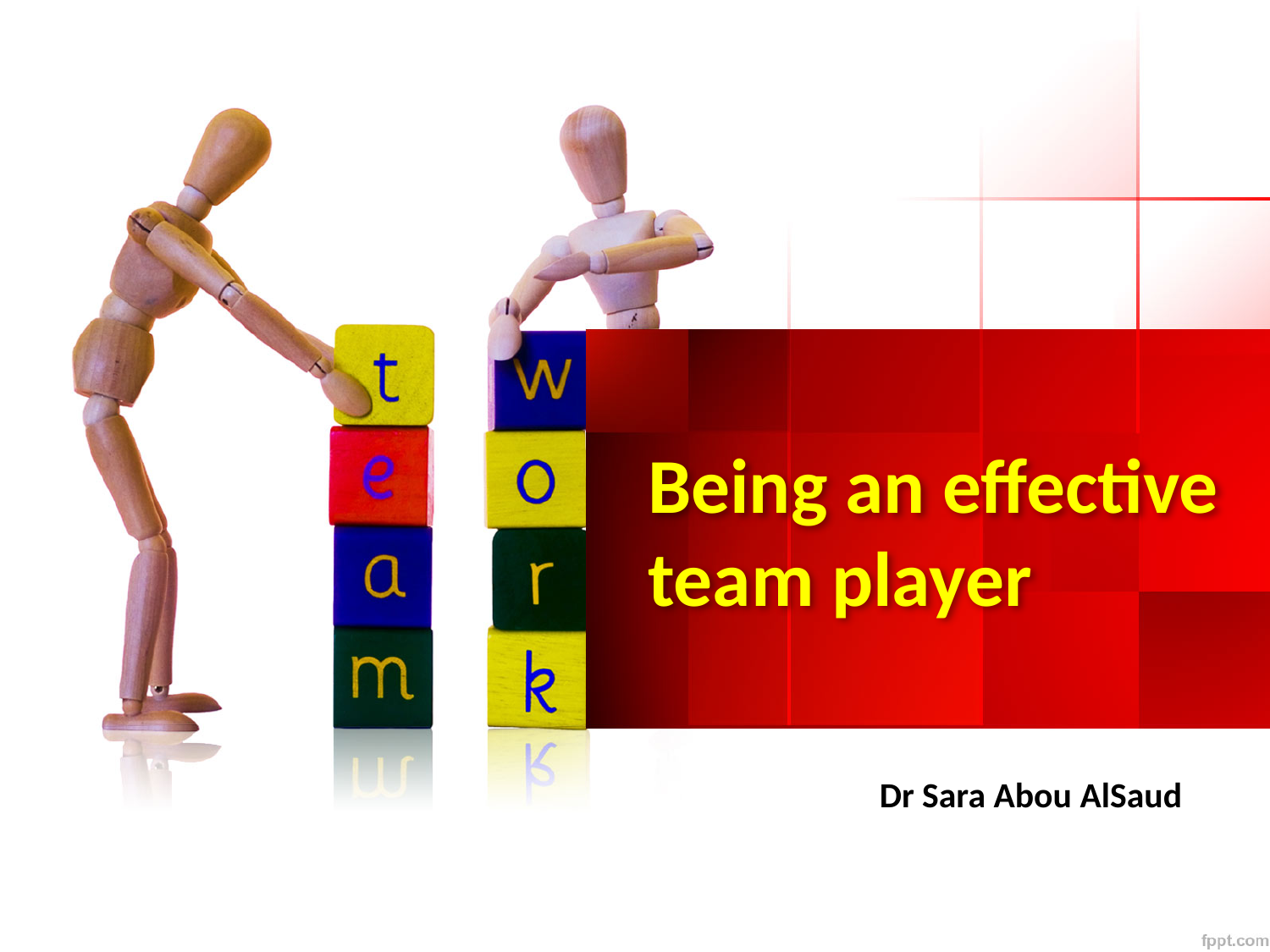

# Being an effective team player
Dr Sara Abou AlSaud